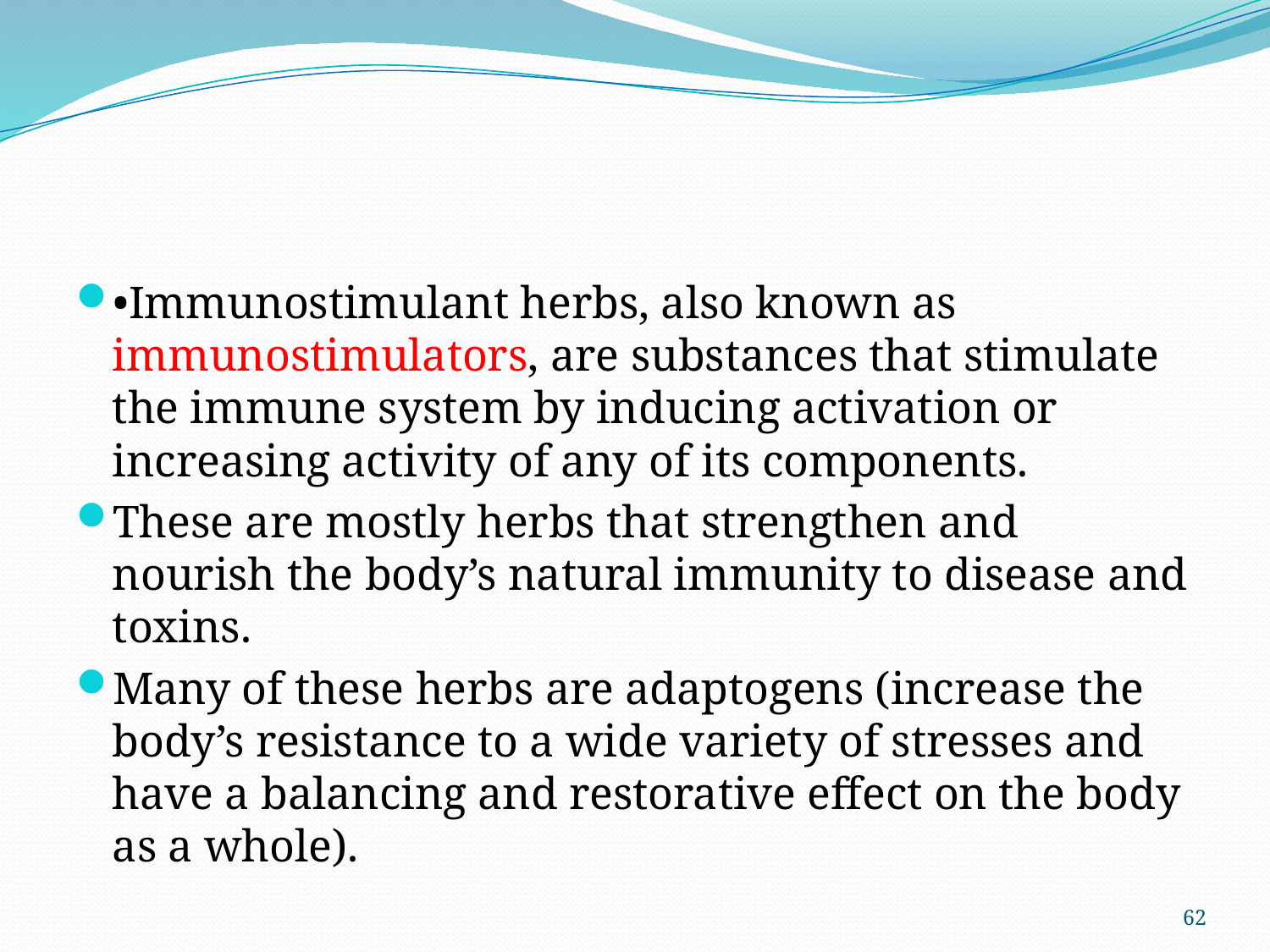

#
•Immunostimulant herbs, also known as immunostimulators, are substances that stimulate the immune system by inducing activation or increasing activity of any of its components.
These are mostly herbs that strengthen and nourish the body’s natural immunity to disease and toxins.
Many of these herbs are adaptogens (increase the body’s resistance to a wide variety of stresses and have a balancing and restorative effect on the body as a whole).

62